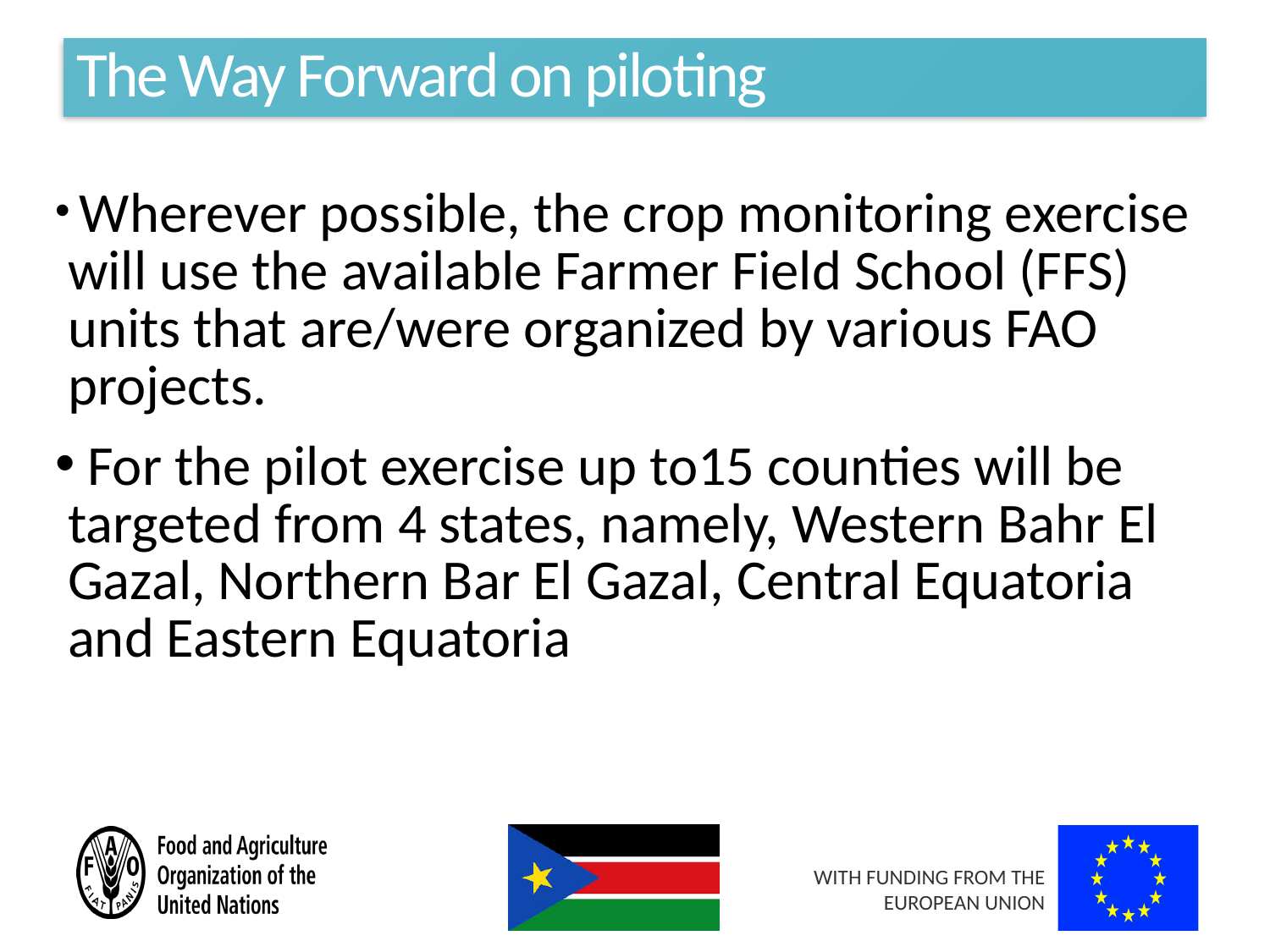

# The Way Forward on piloting
 Wherever possible, the crop monitoring exercise will use the available Farmer Field School (FFS) units that are/were organized by various FAO projects.
 For the pilot exercise up to15 counties will be targeted from 4 states, namely, Western Bahr El Gazal, Northern Bar El Gazal, Central Equatoria and Eastern Equatoria